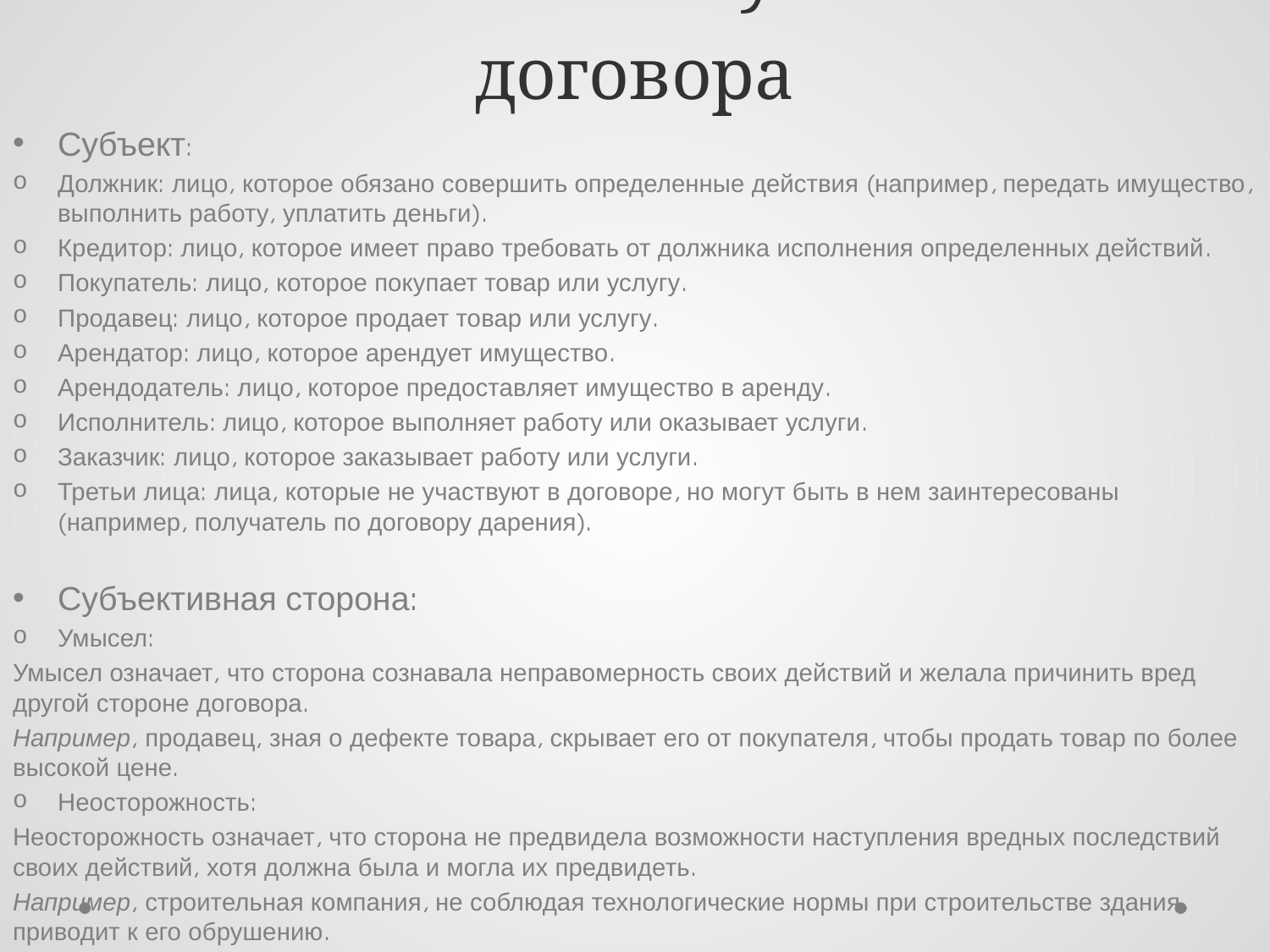

# 31. Понятие и условия договора
Субъект:
Должник: лицо, которое обязано совершить определенные действия (например, передать имущество, выполнить работу, уплатить деньги).
Кредитор: лицо, которое имеет право требовать от должника исполнения определенных действий.
Покупатель: лицо, которое покупает товар или услугу.
Продавец: лицо, которое продает товар или услугу.
Арендатор: лицо, которое арендует имущество.
Арендодатель: лицо, которое предоставляет имущество в аренду.
Исполнитель: лицо, которое выполняет работу или оказывает услуги.
Заказчик: лицо, которое заказывает работу или услуги.
Третьи лица: лица, которые не участвуют в договоре, но могут быть в нем заинтересованы (например, получатель по договору дарения).

Субъективная сторона:
Умысел:
Умысел означает, что сторона сознавала неправомерность своих действий и желала причинить вред другой стороне договора.
Например, продавец, зная о дефекте товара, скрывает его от покупателя, чтобы продать товар по более высокой цене.
Неосторожность:
Неосторожность означает, что сторона не предвидела возможности наступления вредных последствий своих действий, хотя должна была и могла их предвидеть.
Например, строительная компания, не соблюдая технологические нормы при строительстве здания, приводит к его обрушению.